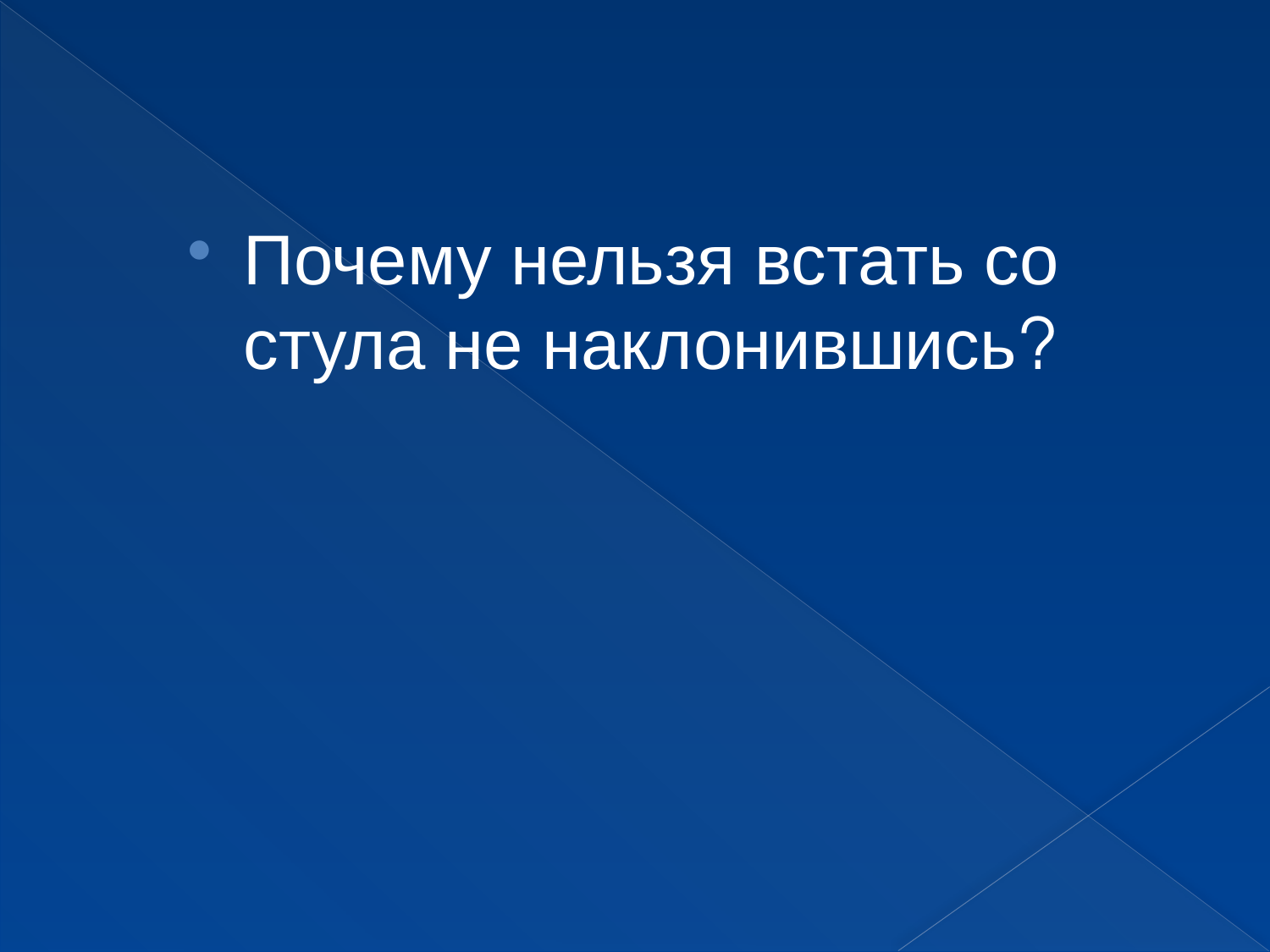

Почему нельзя встать со стула не наклонившись?